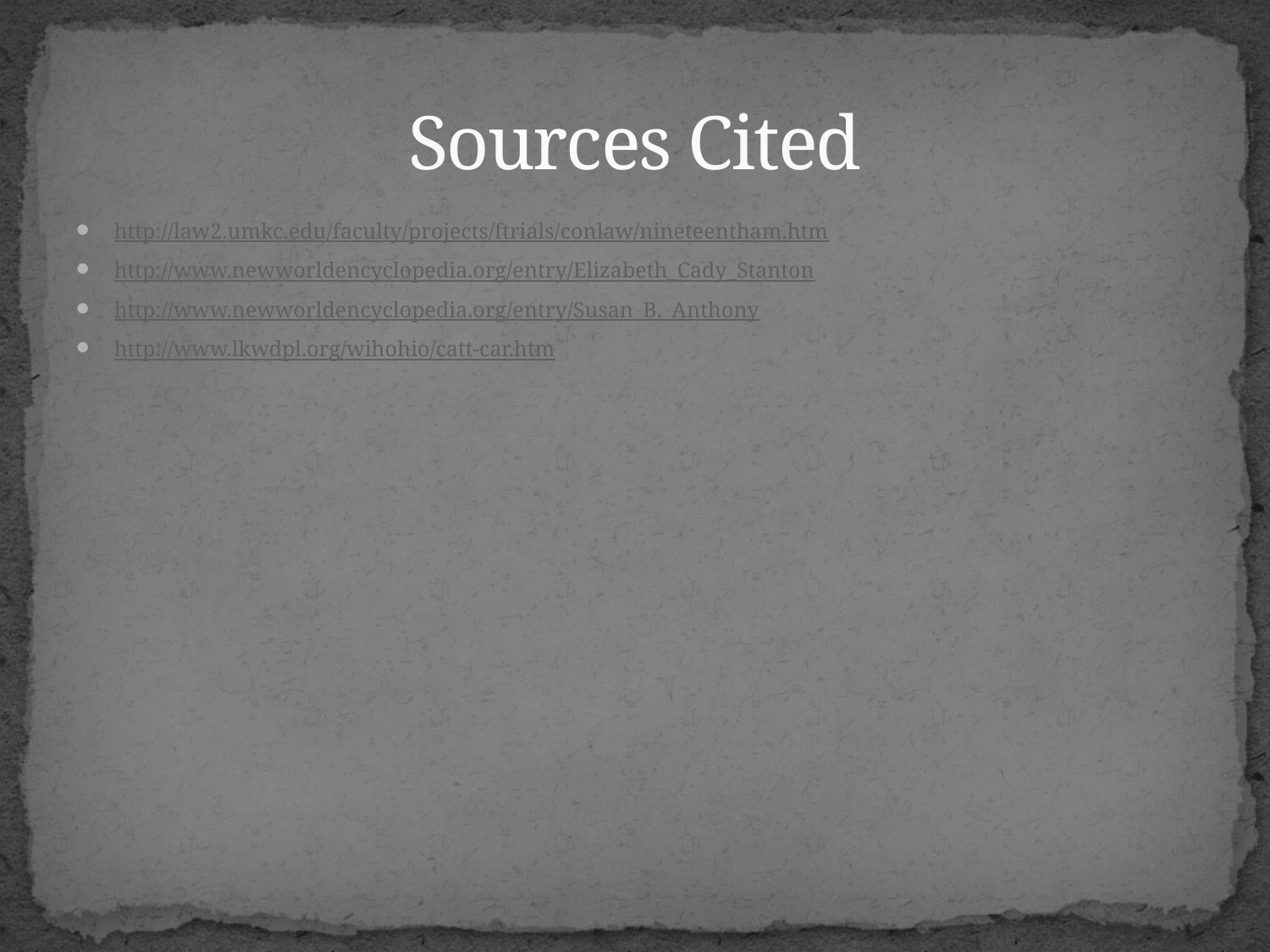

# Sources Cited
http://law2.umkc.edu/faculty/projects/ftrials/conlaw/nineteentham.htm
http://www.newworldencyclopedia.org/entry/Elizabeth_Cady_Stanton
http://www.newworldencyclopedia.org/entry/Susan_B._Anthony
http://www.lkwdpl.org/wihohio/catt-car.htm